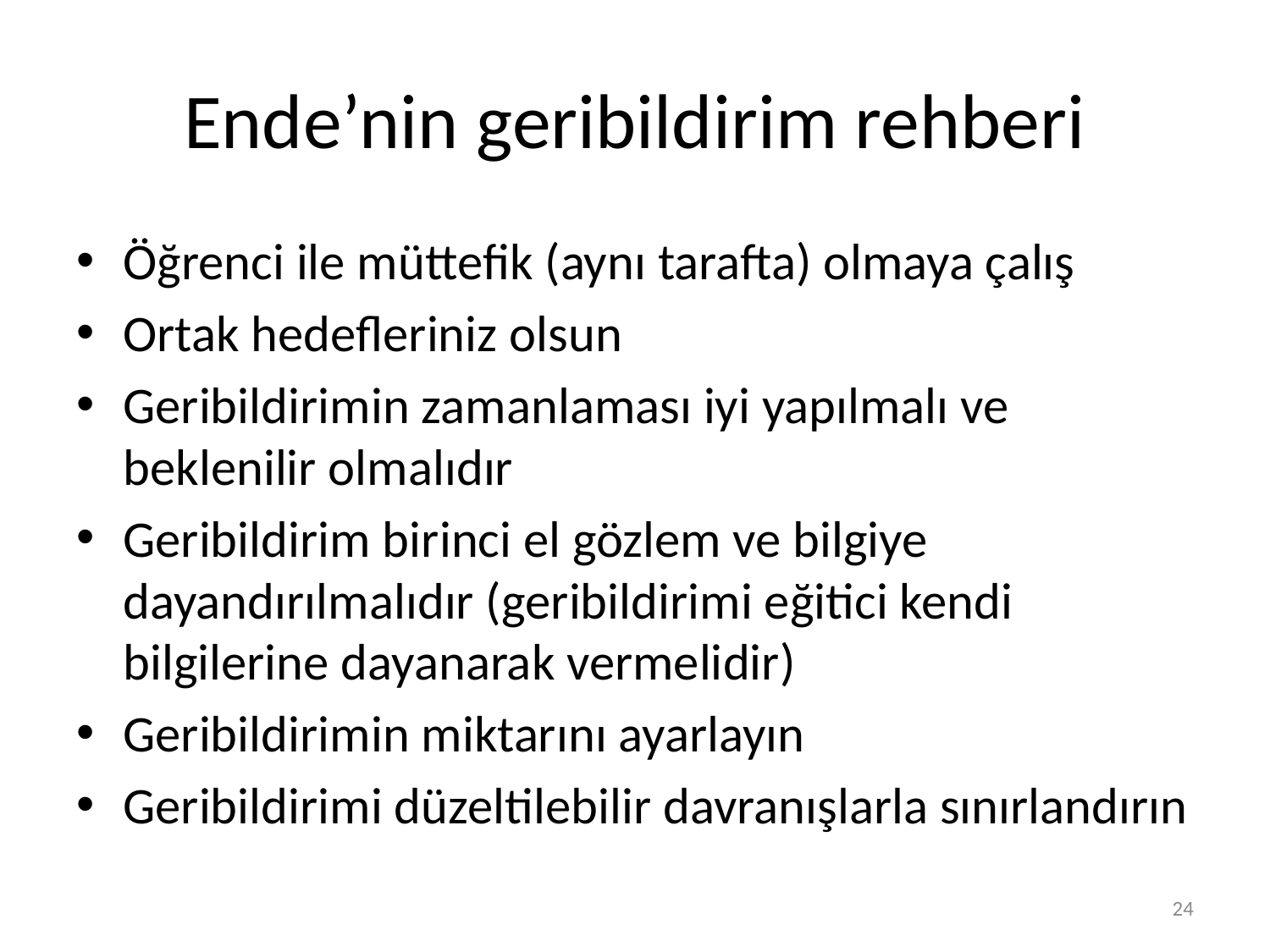

# Ende’nin geribildirim rehberi
Öğrenci ile müttefik (aynı tarafta) olmaya çalış
Ortak hedefleriniz olsun
Geribildirimin zamanlaması iyi yapılmalı ve beklenilir olmalıdır
Geribildirim birinci el gözlem ve bilgiye dayandırılmalıdır (geribildirimi eğitici kendi bilgilerine dayanarak vermelidir)
Geribildirimin miktarını ayarlayın
Geribildirimi düzeltilebilir davranışlarla sınırlandırın
24